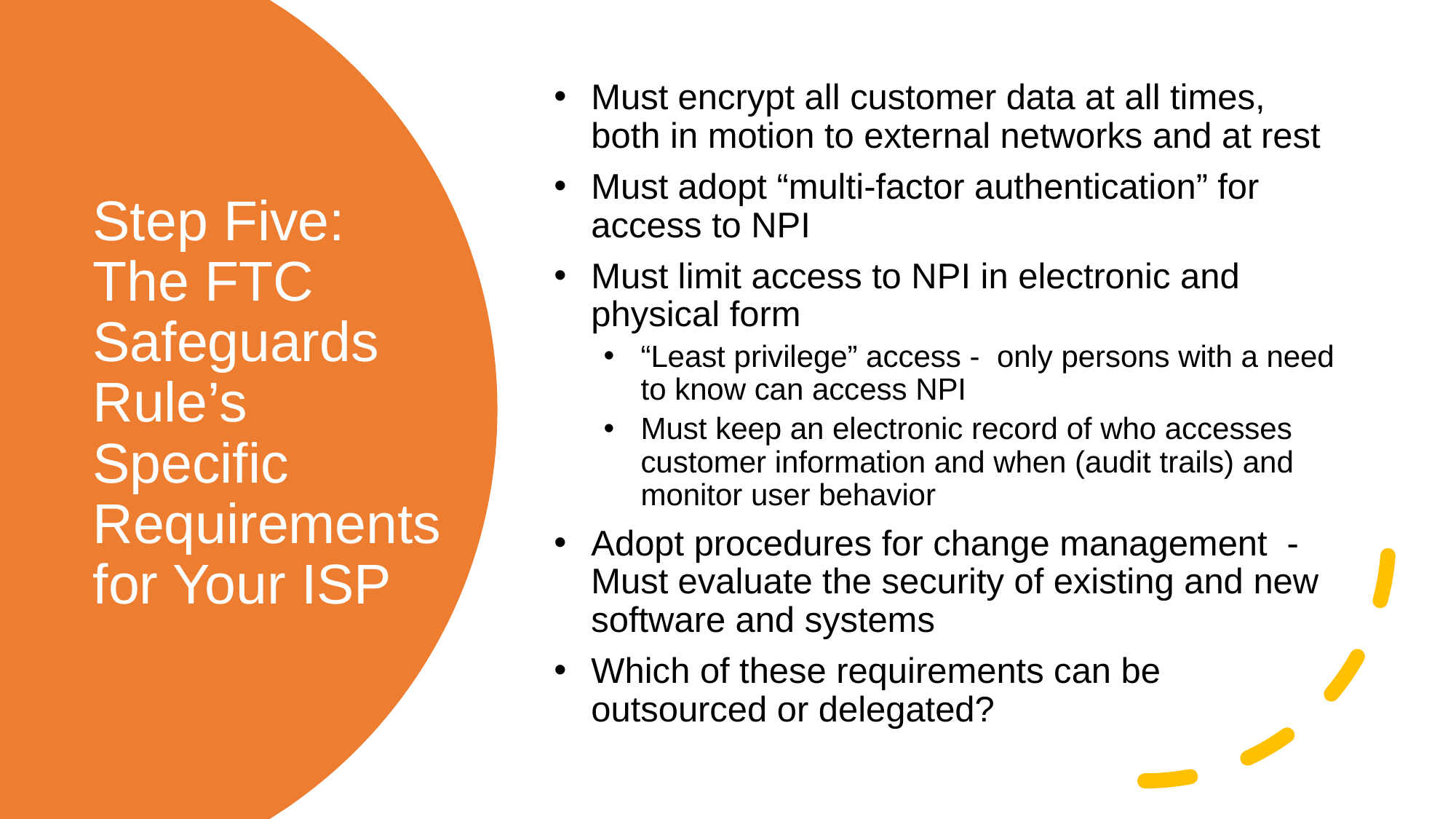

Must encrypt all customer data at all times, both in motion to external networks and at rest
Must adopt “multi-factor authentication” for access to NPI
Must limit access to NPI in electronic and physical form
“Least privilege” access -  only persons with a need to know can access NPI
Must keep an electronic record of who accesses customer information and when (audit trails) and monitor user behavior
Adopt procedures for change management  -  Must evaluate the security of existing and new software and systems
Which of these requirements can be outsourced or delegated?
# Step Five: The FTC Safeguards Rule’s Specific Requirements for Your ISP